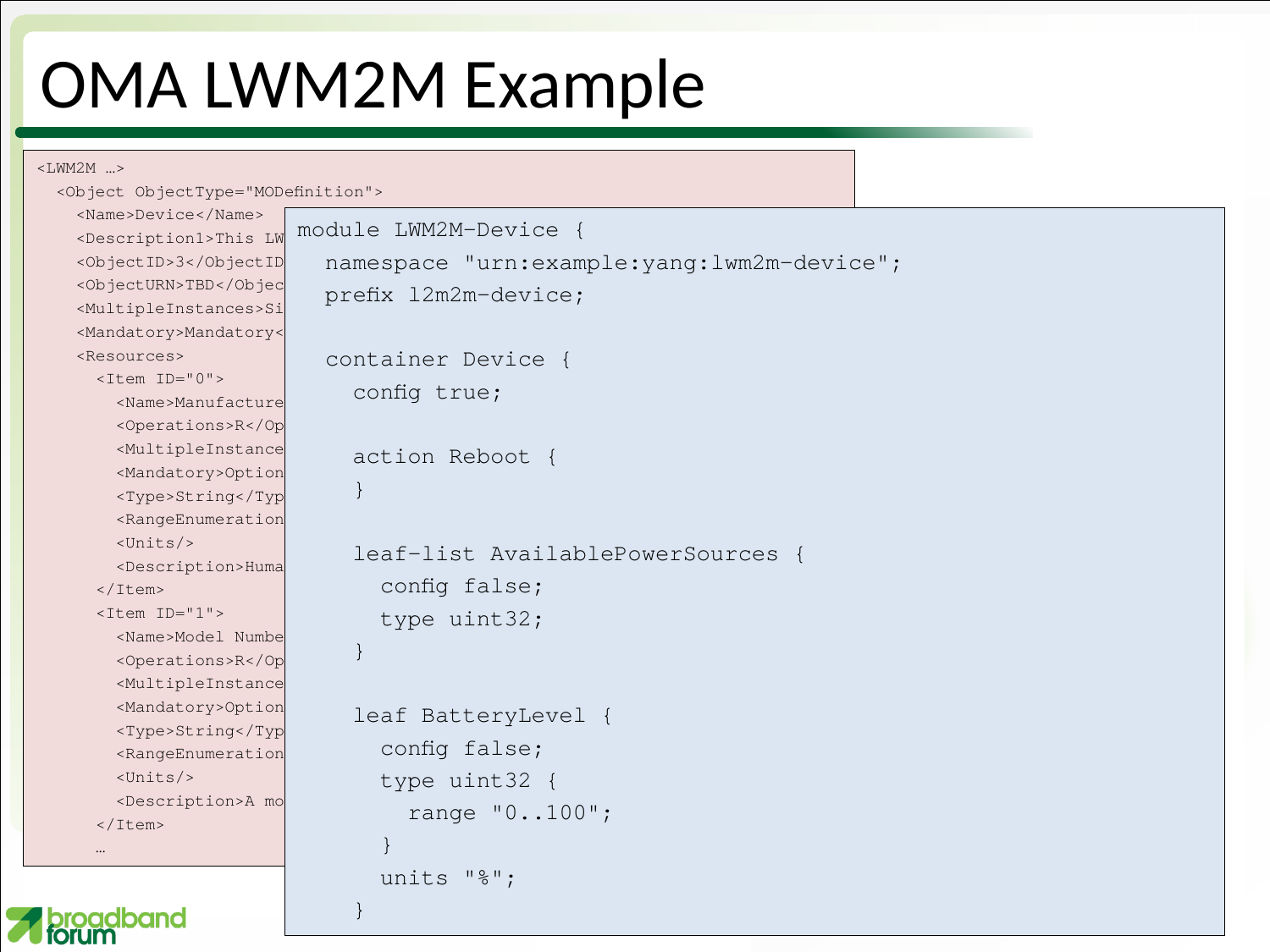

# OMA LWM2M Example
<LWM2M …>
  <Object ObjectType="MODefinition">
    <Name>Device</Name>
    <Description1>This LWM2M Object…</Description1>
    <ObjectID>3</ObjectID>
    <ObjectURN>TBD</ObjectURN>
    <MultipleInstances>Single</MultipleInstances>
    <Mandatory>Mandatory</Mandatory>
    <Resources>
      <Item ID="0">
        <Name>Manufacturer</Name>
        <Operations>R</Operations>
        <MultipleInstances>Single</MultipleInstances>
        <Mandatory>Optional</Mandatory>
        <Type>String</Type>
        <RangeEnumeration/>
        <Units/>
        <Description>Human readable manufacturer name</Description>
      </Item>
      <Item ID="1">
        <Name>Model Number</Name>
        <Operations>R</Operations>
        <MultipleInstances>Single</MultipleInstances>
        <Mandatory>Optional</Mandatory>
        <Type>String</Type>
        <RangeEnumeration/>
        <Units/>
        <Description>A model identifier…</Description>
      </Item>
      …

module LWM2M-Device {
  namespace "urn:example:yang:lwm2m-device";
  prefix l2m2m-device;

  container Device {
    config true;

    action Reboot {
    }

    leaf-list AvailablePowerSources {
      config false;
      type uint32;
    }

    leaf BatteryLevel {
      config false;
      type uint32 {
        range "0..100";
      }
      units "%";
    }